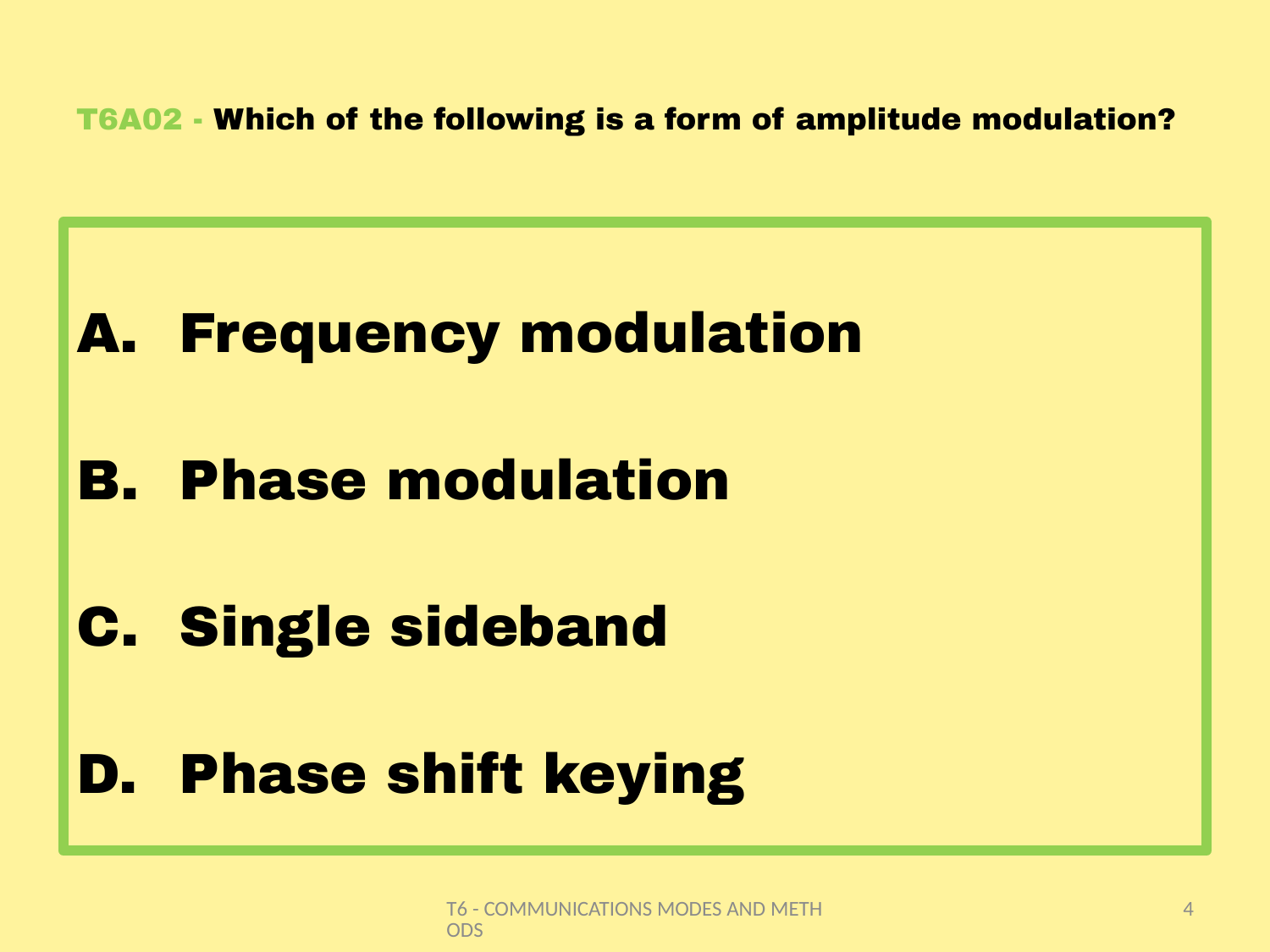

# T6A02 - Which of the following is a form of amplitude modulation?
Frequency modulation
Phase modulation
Single sideband
Phase shift keying
T6 - COMMUNICATIONS MODES AND METHODS
4